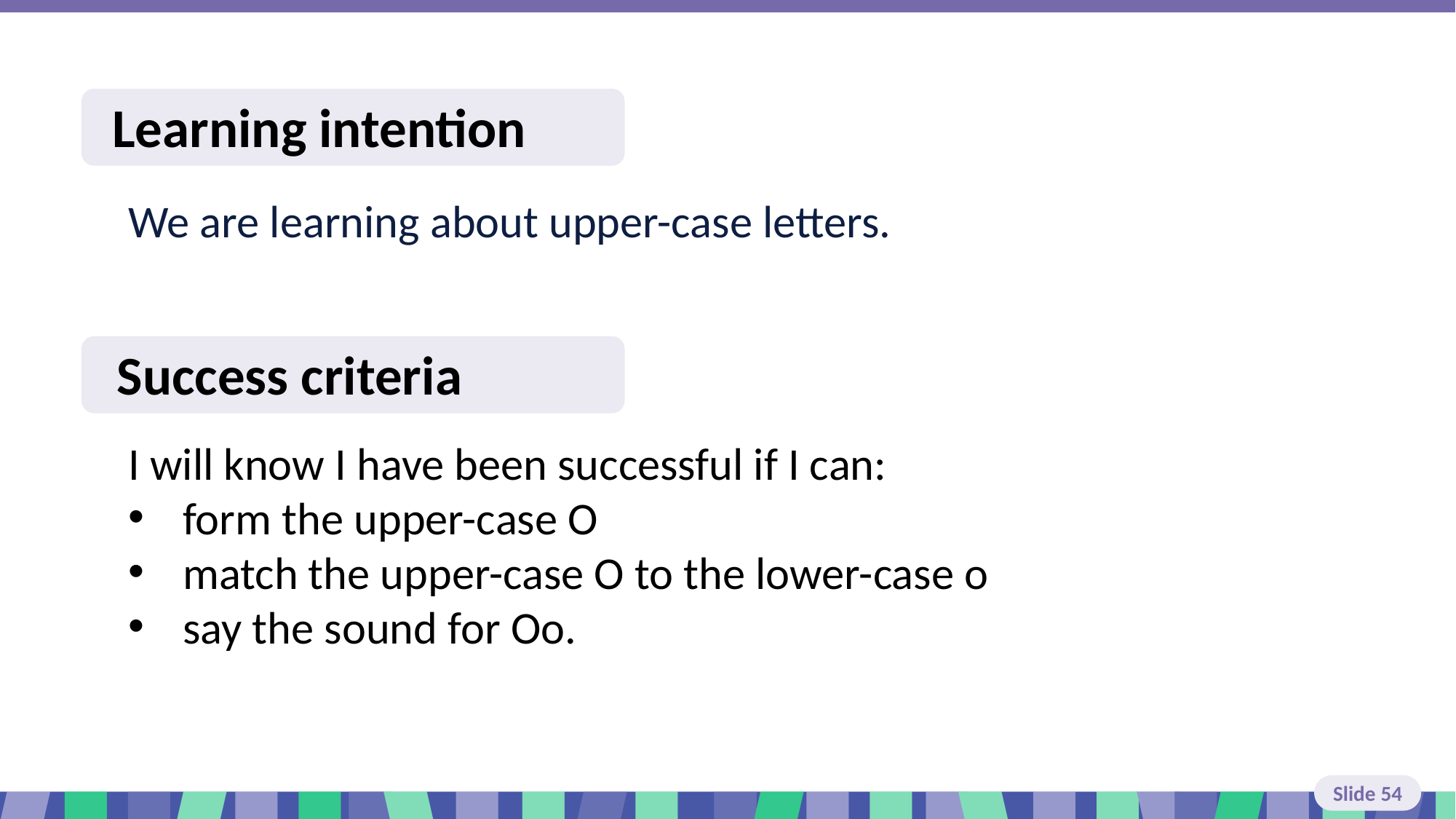

# Slide 54 Learning intention and success criteria
We are learning about upper-case letters.

I will know I have been successful if I can:
form the upper-case O
match the upper-case O to the lower-case o
say the sound for Oo.